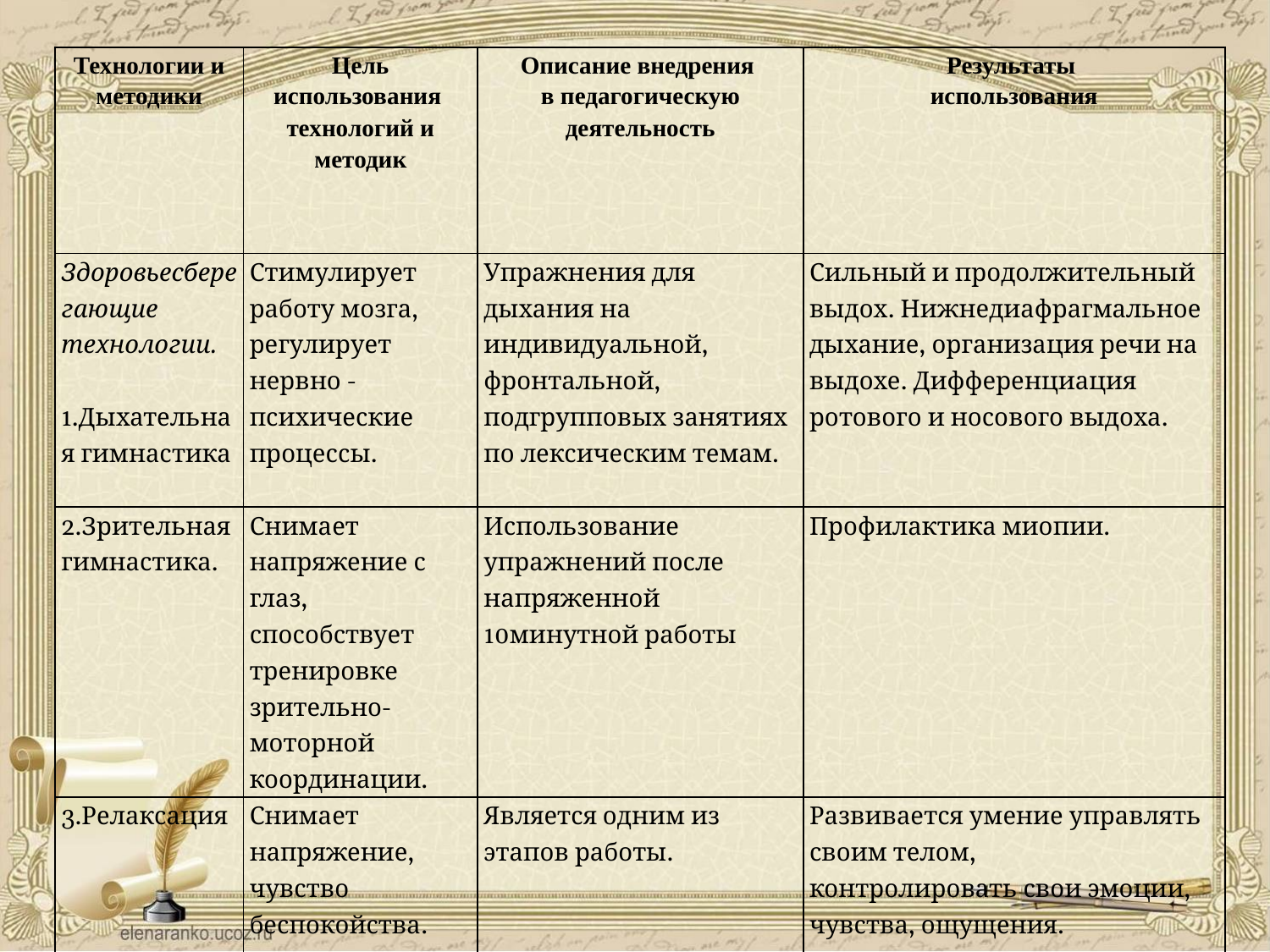

| Технологии и методики | Цель использования технологий и методик | Описание внедрения в педагогическую деятельность | Результаты использования |
| --- | --- | --- | --- |
| Здоровьесберегающие технологии. 1.Дыхательная гимнастика | Стимулирует работу мозга, регулирует нервно -психические процессы. | Упражнения для дыхания на индивидуальной, фронтальной, подгрупповых занятиях по лексическим темам. | Сильный и продолжительный выдох. Нижнедиафрагмальное дыхание, организация речи на выдохе. Дифференциация ротового и носового выдоха. |
| 2.Зрительная гимнастика. | Снимает напряжение с глаз, способствует тренировке зрительно-моторной координации. | Использование упражнений после напряженной 10минутной работы | Профилактика миопии. |
| 3.Релаксация | Снимает напряжение, чувство беспокойства. | Является одним из этапов работы. | Развивается умение управлять своим телом, контролировать свои эмоции, чувства, ощущения. |